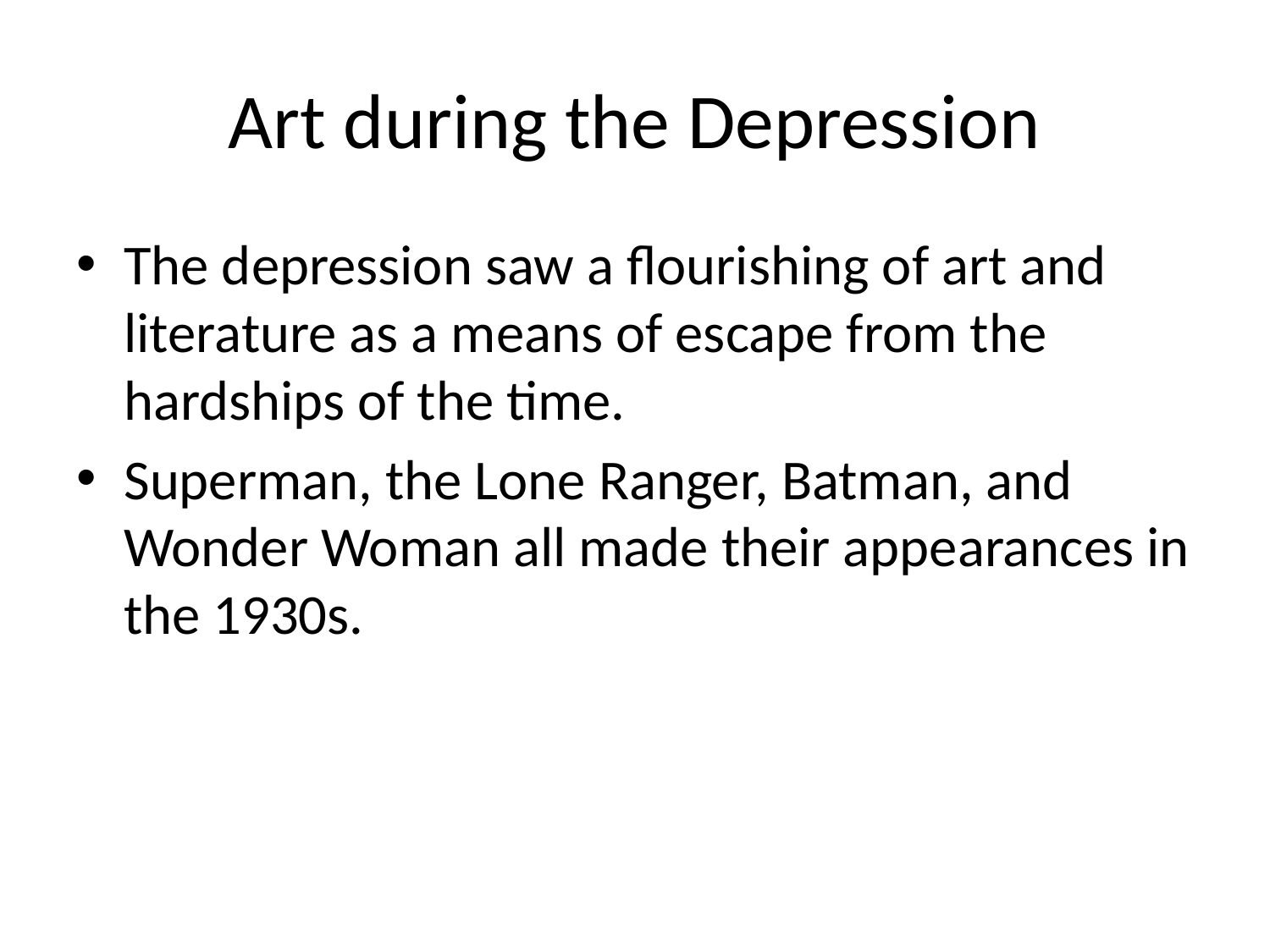

# Art during the Depression
The depression saw a flourishing of art and literature as a means of escape from the hardships of the time.
Superman, the Lone Ranger, Batman, and Wonder Woman all made their appearances in the 1930s.